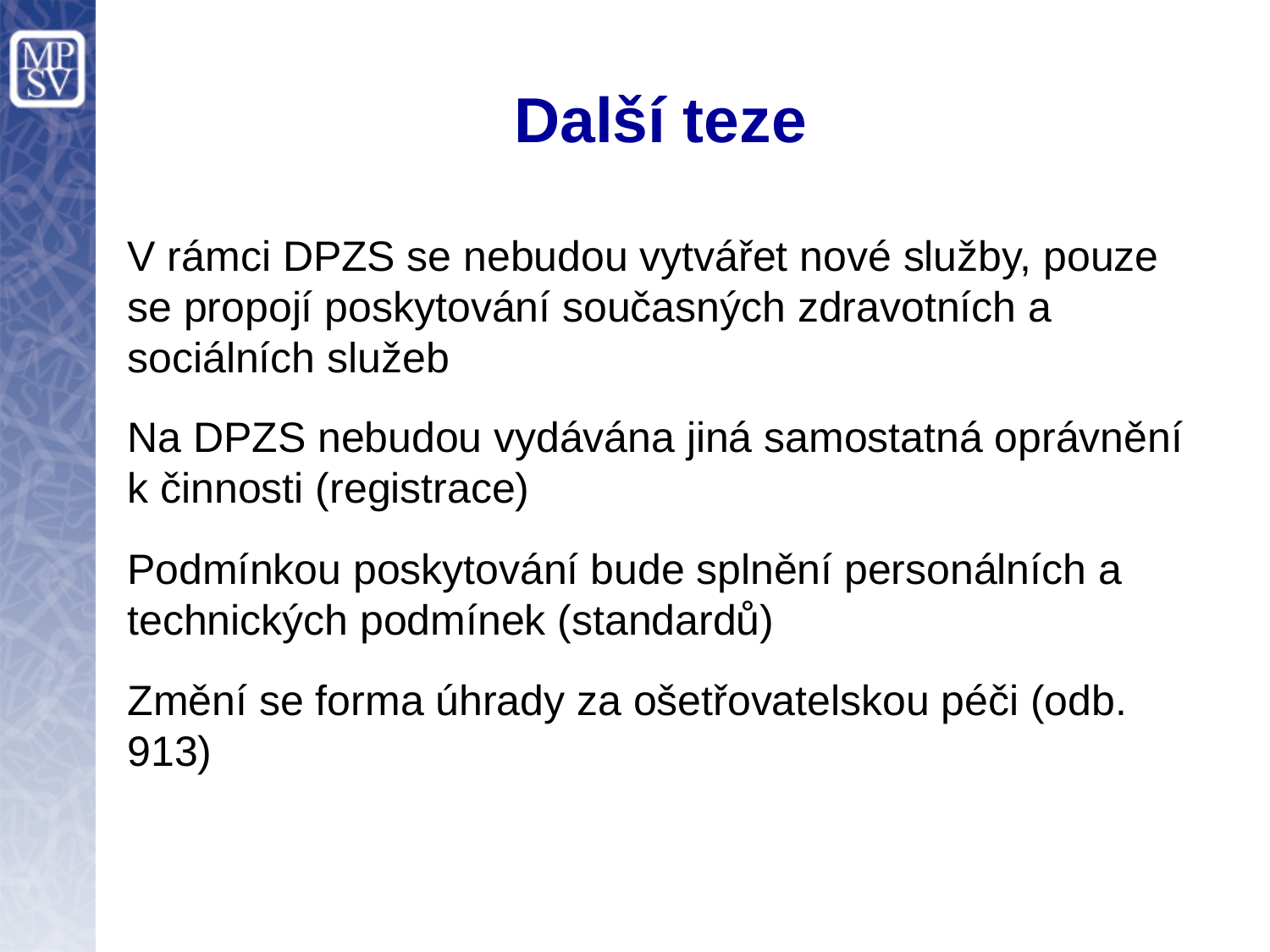

# Další teze
V rámci DPZS se nebudou vytvářet nové služby, pouze se propojí poskytování současných zdravotních a sociálních služeb
Na DPZS nebudou vydávána jiná samostatná oprávnění k činnosti (registrace)
Podmínkou poskytování bude splnění personálních a technických podmínek (standardů)
Změní se forma úhrady za ošetřovatelskou péči (odb. 913)